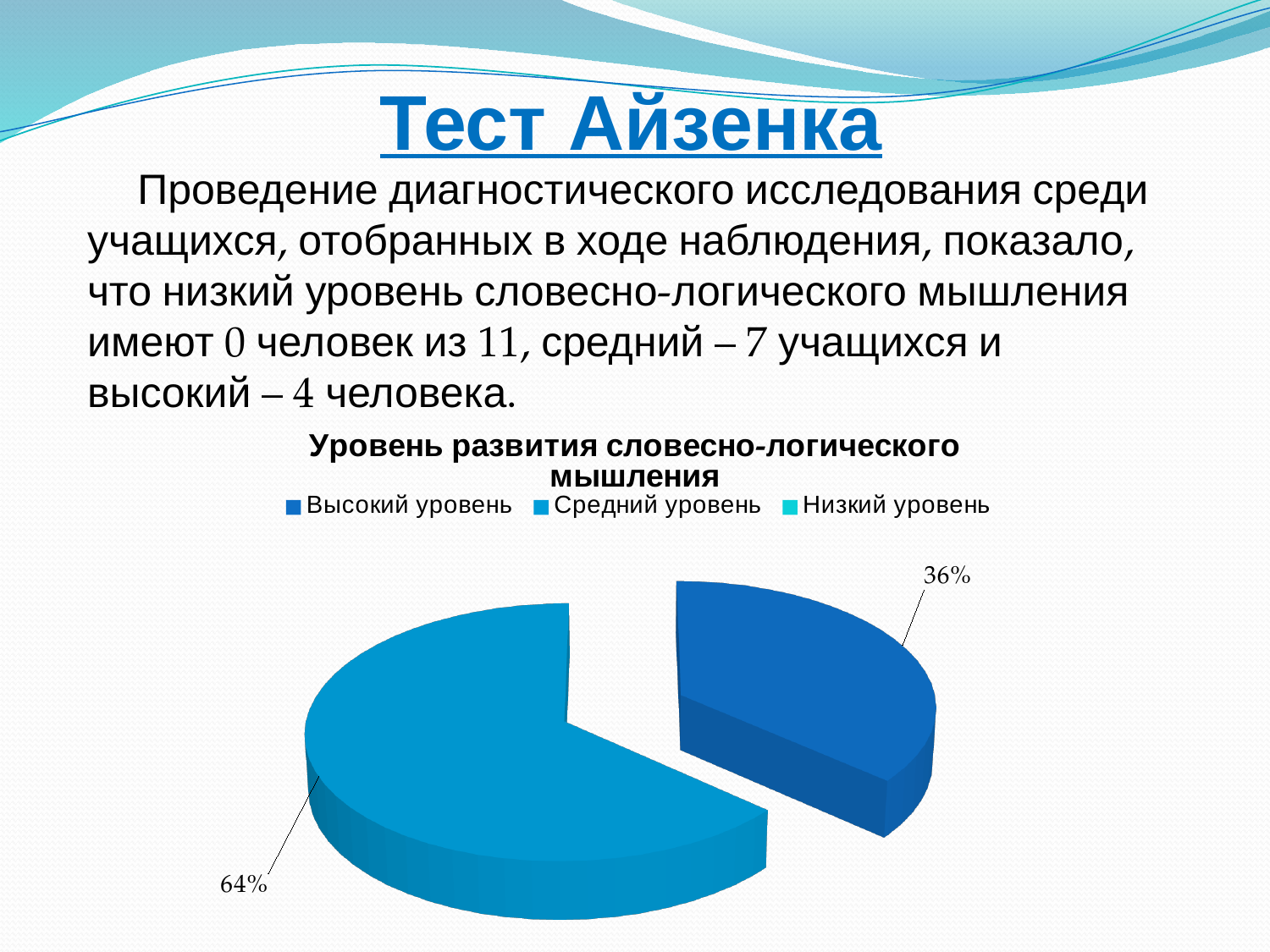

Тест Айзенка

Проведение диагностического исследования среди учащихся, отобранных в ходе наблюдения, показало, что низкий уровень словесно-логического мышления имеют 0 человек из 11, средний – 7 учащихся и высокий – 4 человека.

[unsupported chart]